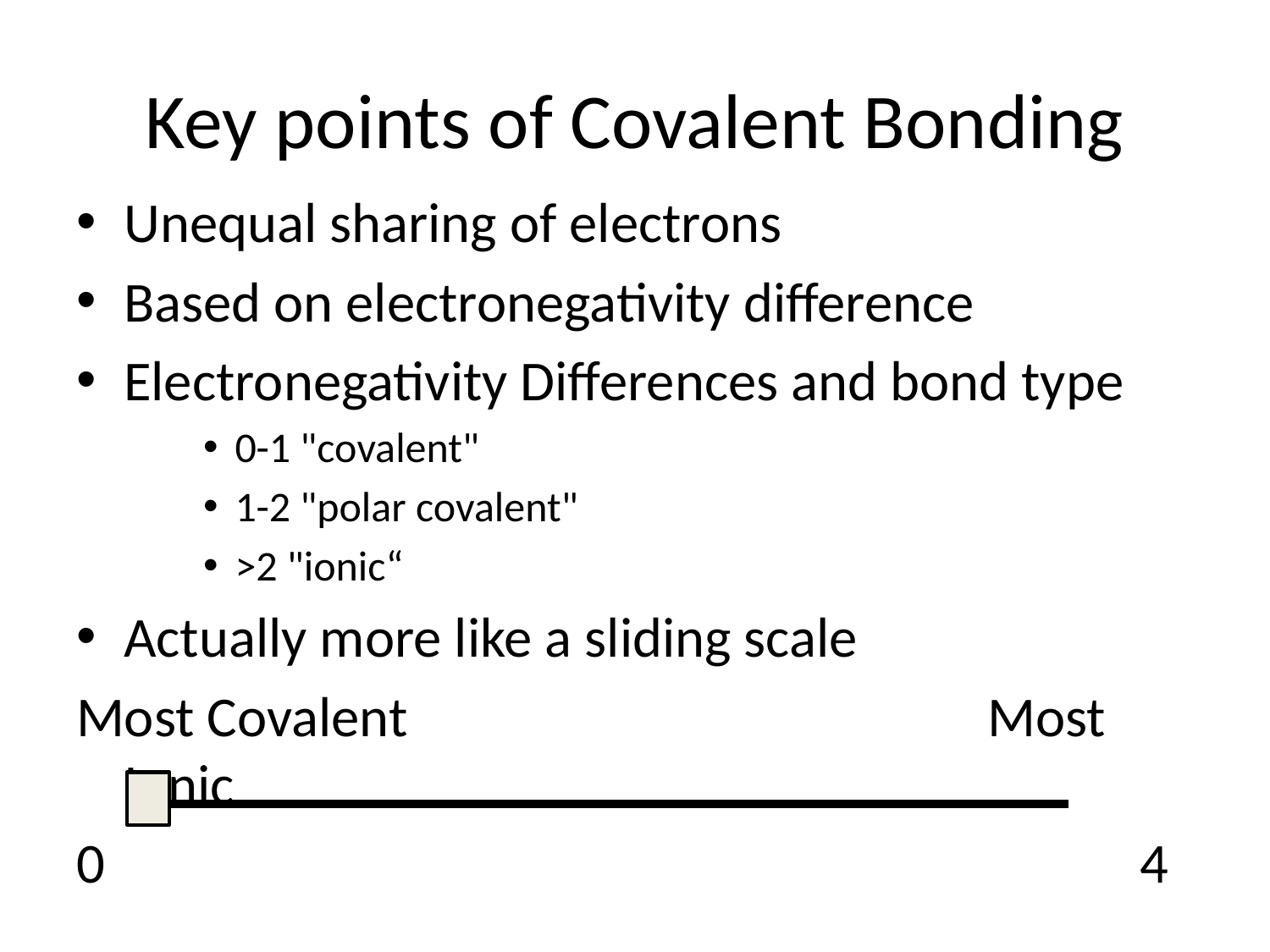

# Key points of Covalent Bonding
Unequal sharing of electrons
Based on electronegativity difference
Electronegativity Differences and bond type
0-1 "covalent"
1-2 "polar covalent"
>2 "ionic“
Actually more like a sliding scale
Most Covalent				        Most Ionic
0									4